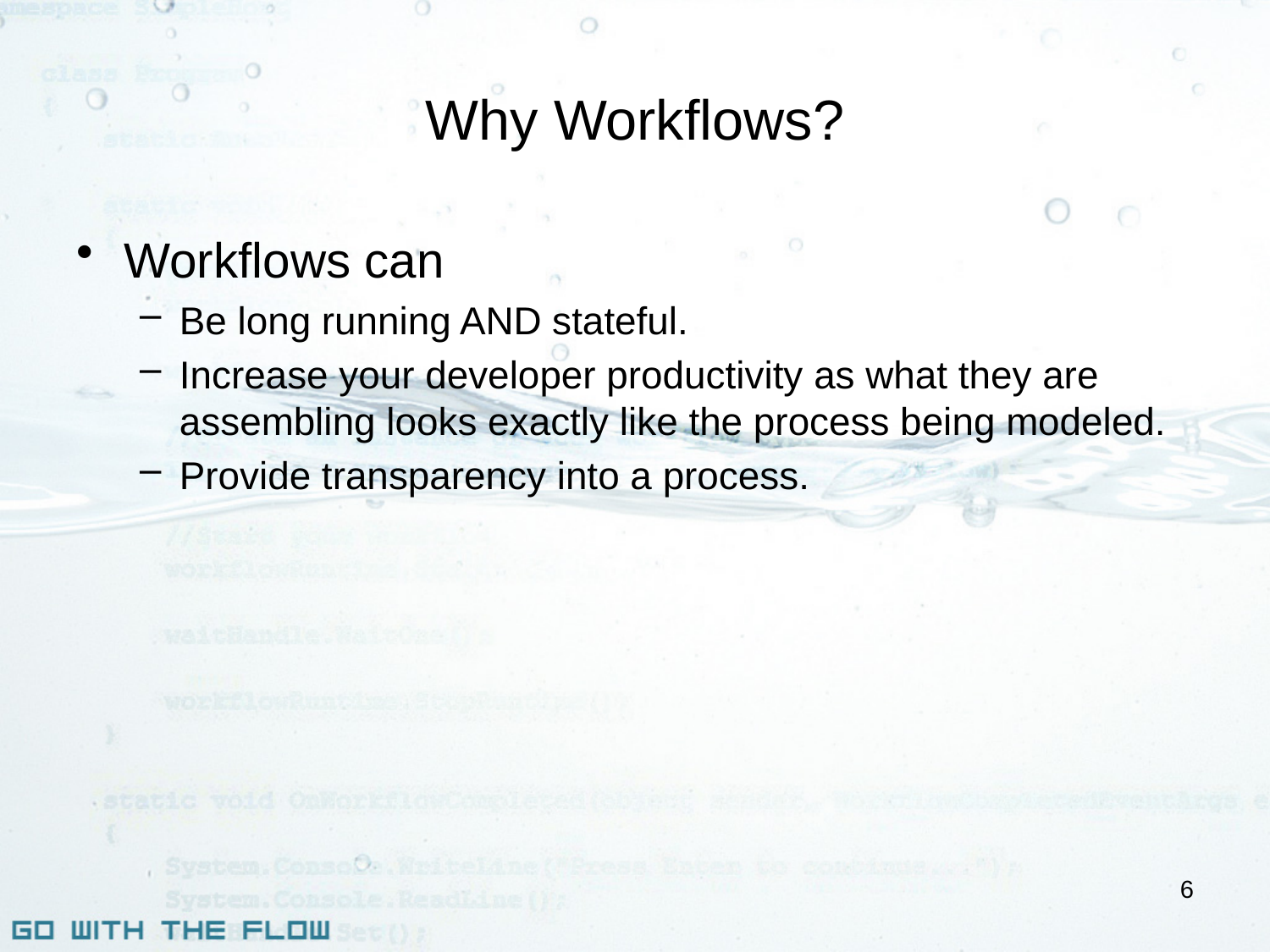

# Why Workflows?
Workflows can
Be long running AND stateful.
Increase your developer productivity as what they are assembling looks exactly like the process being modeled.
Provide transparency into a process.

6